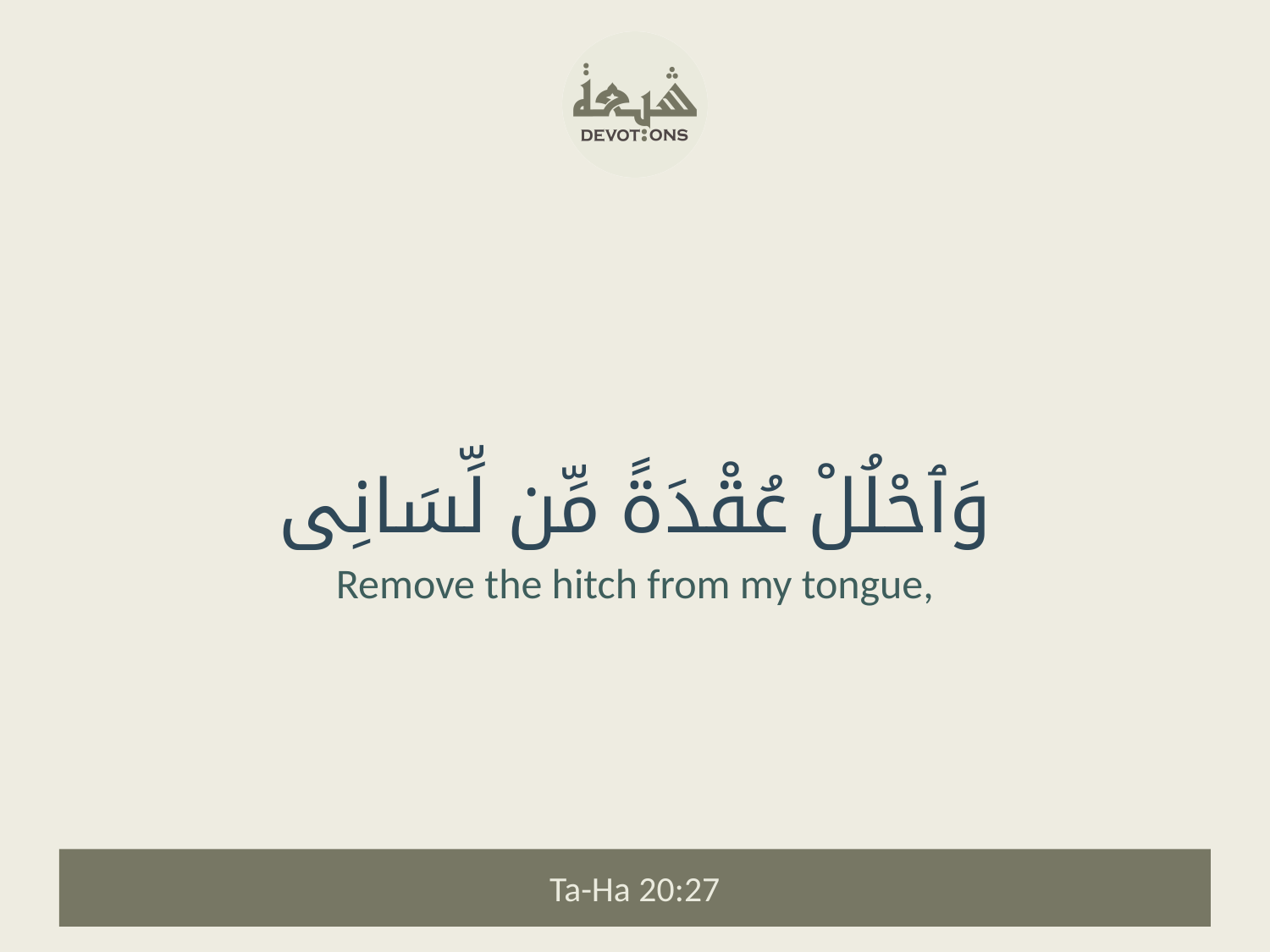

وَٱحْلُلْ عُقْدَةً مِّن لِّسَانِى
Remove the hitch from my tongue,
Ta-Ha 20:27